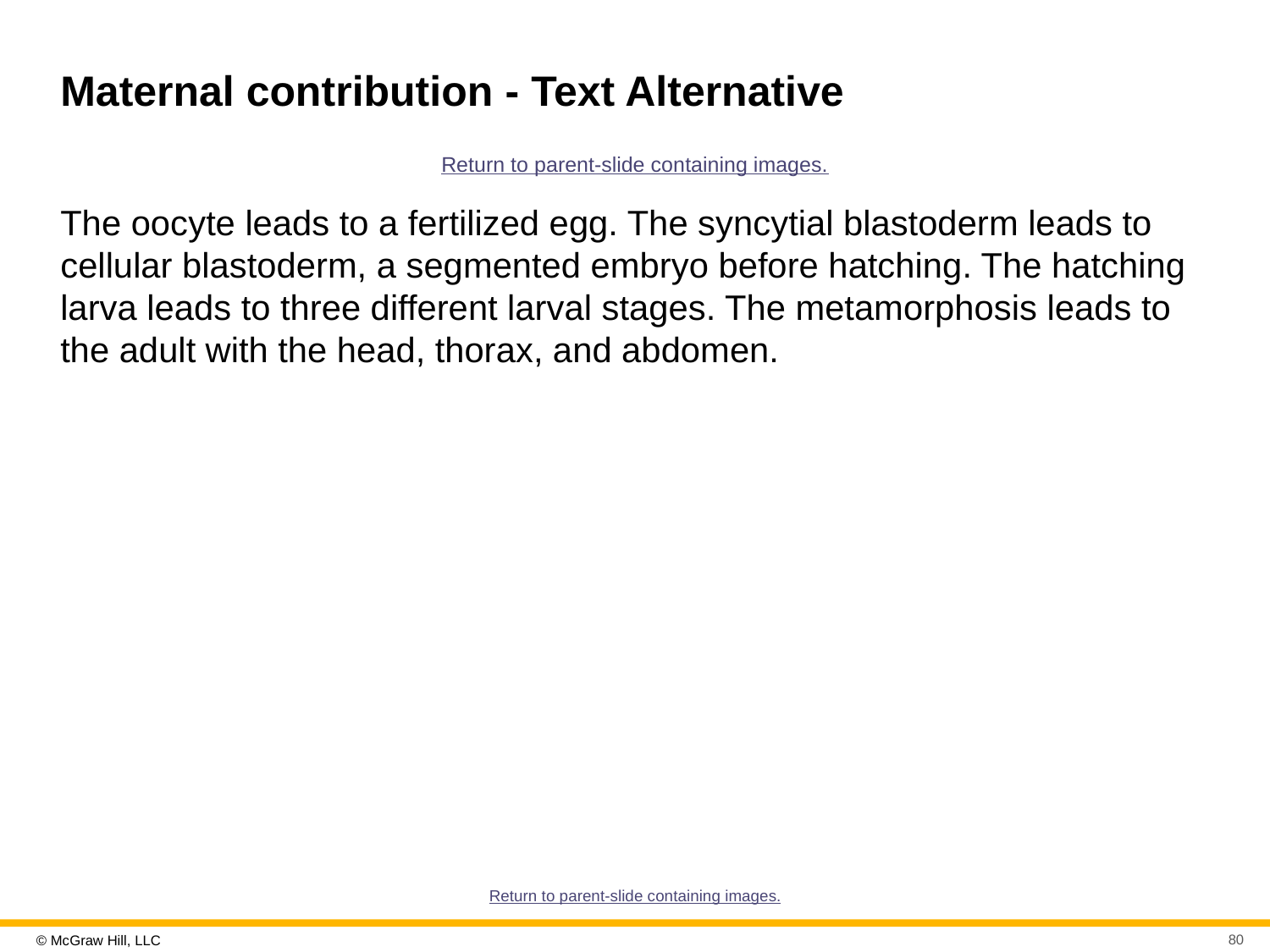

# Maternal contribution - Text Alternative
Return to parent-slide containing images.
The oocyte leads to a fertilized egg. The syncytial blastoderm leads to cellular blastoderm, a segmented embryo before hatching. The hatching larva leads to three different larval stages. The metamorphosis leads to the adult with the head, thorax, and abdomen.
Return to parent-slide containing images.
80